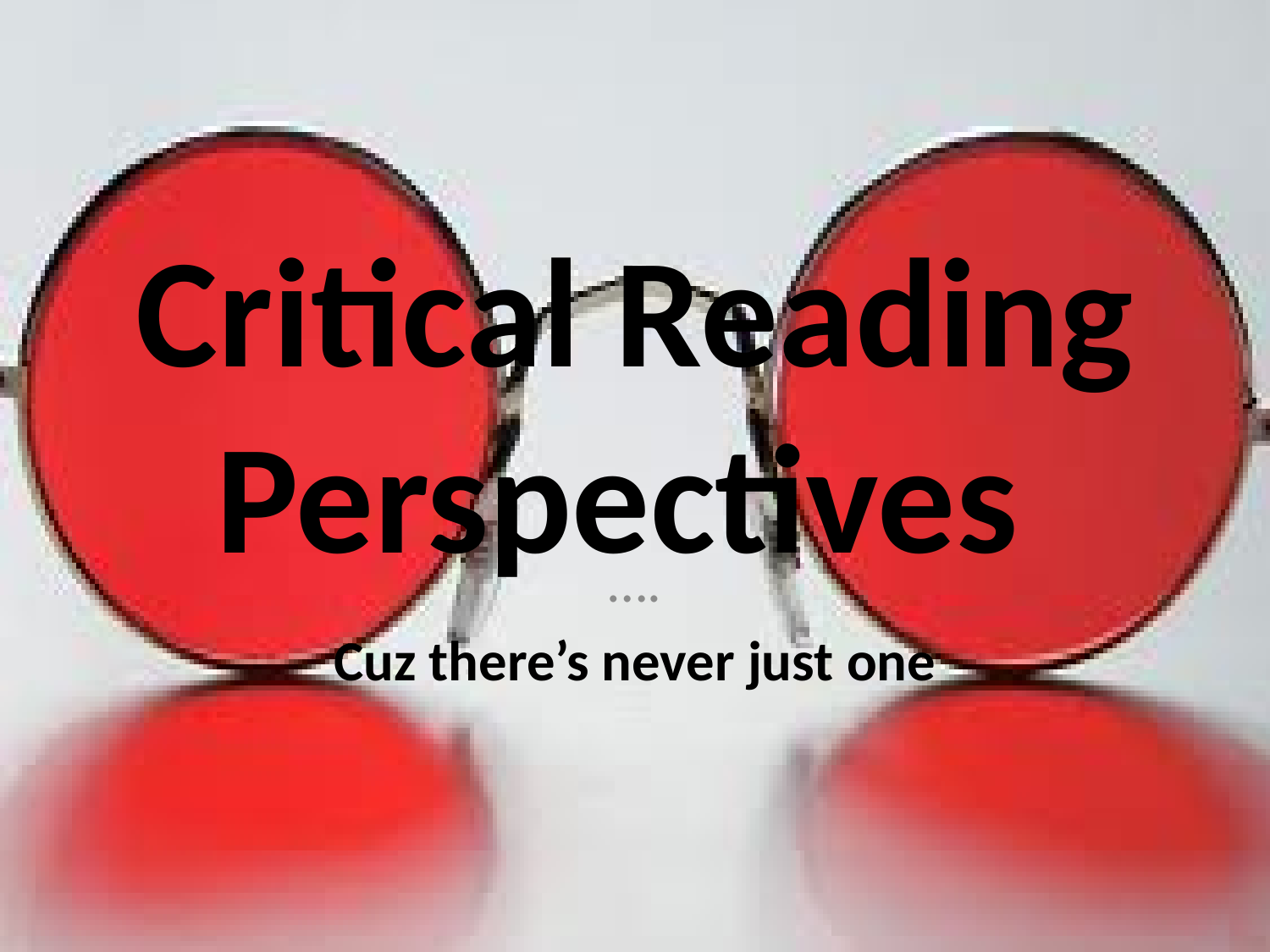

# Critical Reading Perspectives
….
Cuz there’s never just one